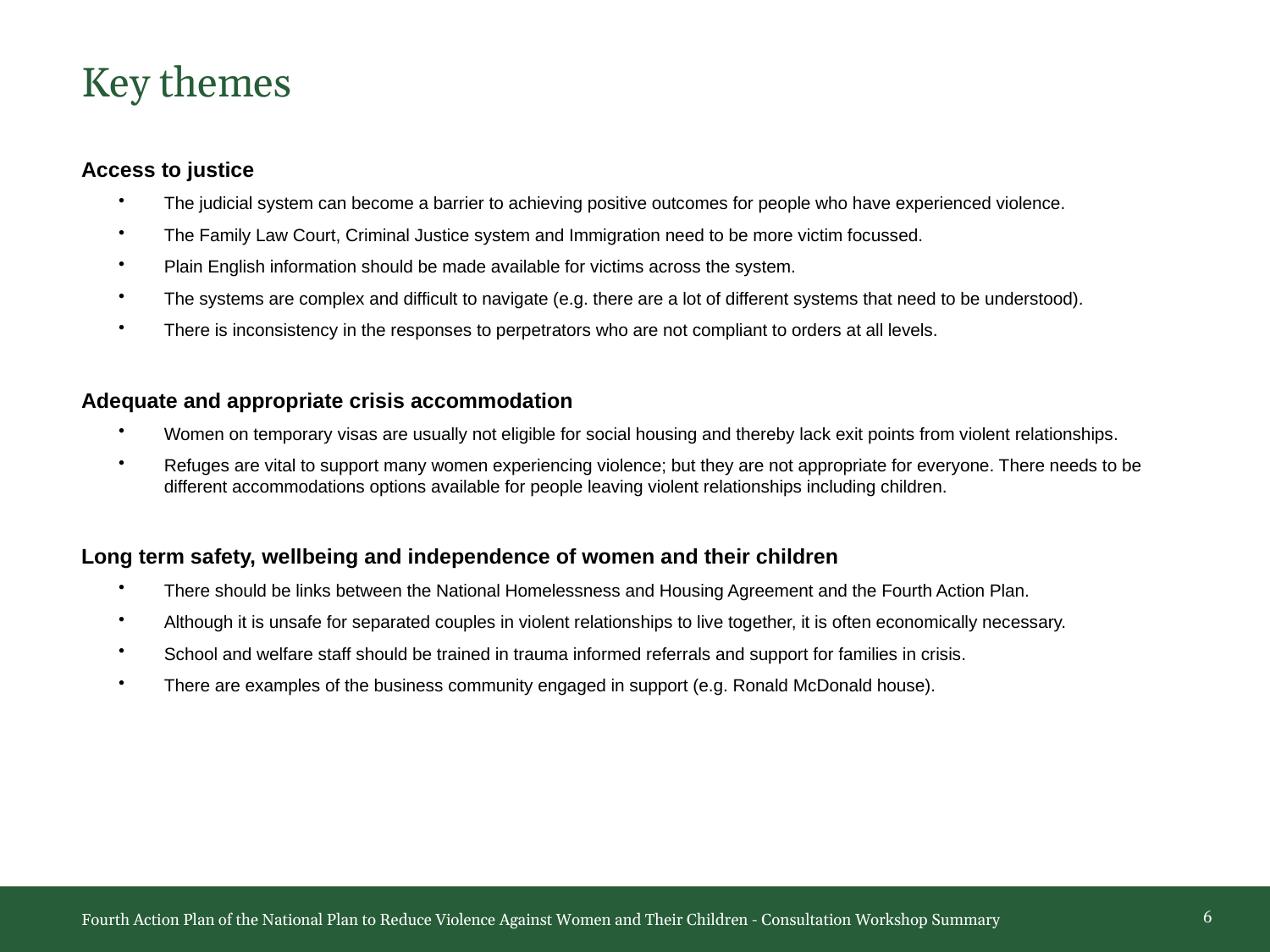

# Key themes
Access to justice
The judicial system can become a barrier to achieving positive outcomes for people who have experienced violence.
The Family Law Court, Criminal Justice system and Immigration need to be more victim focussed.
Plain English information should be made available for victims across the system.
The systems are complex and difficult to navigate (e.g. there are a lot of different systems that need to be understood).
There is inconsistency in the responses to perpetrators who are not compliant to orders at all levels.

Adequate and appropriate crisis accommodation
Women on temporary visas are usually not eligible for social housing and thereby lack exit points from violent relationships.
Refuges are vital to support many women experiencing violence; but they are not appropriate for everyone. There needs to be different accommodations options available for people leaving violent relationships including children.

Long term safety, wellbeing and independence of women and their children
There should be links between the National Homelessness and Housing Agreement and the Fourth Action Plan.
Although it is unsafe for separated couples in violent relationships to live together, it is often economically necessary.
School and welfare staff should be trained in trauma informed referrals and support for families in crisis.
There are examples of the business community engaged in support (e.g. Ronald McDonald house).
6
Fourth Action Plan of the National Plan to Reduce Violence Against Women and Their Children - Consultation Workshop Summary